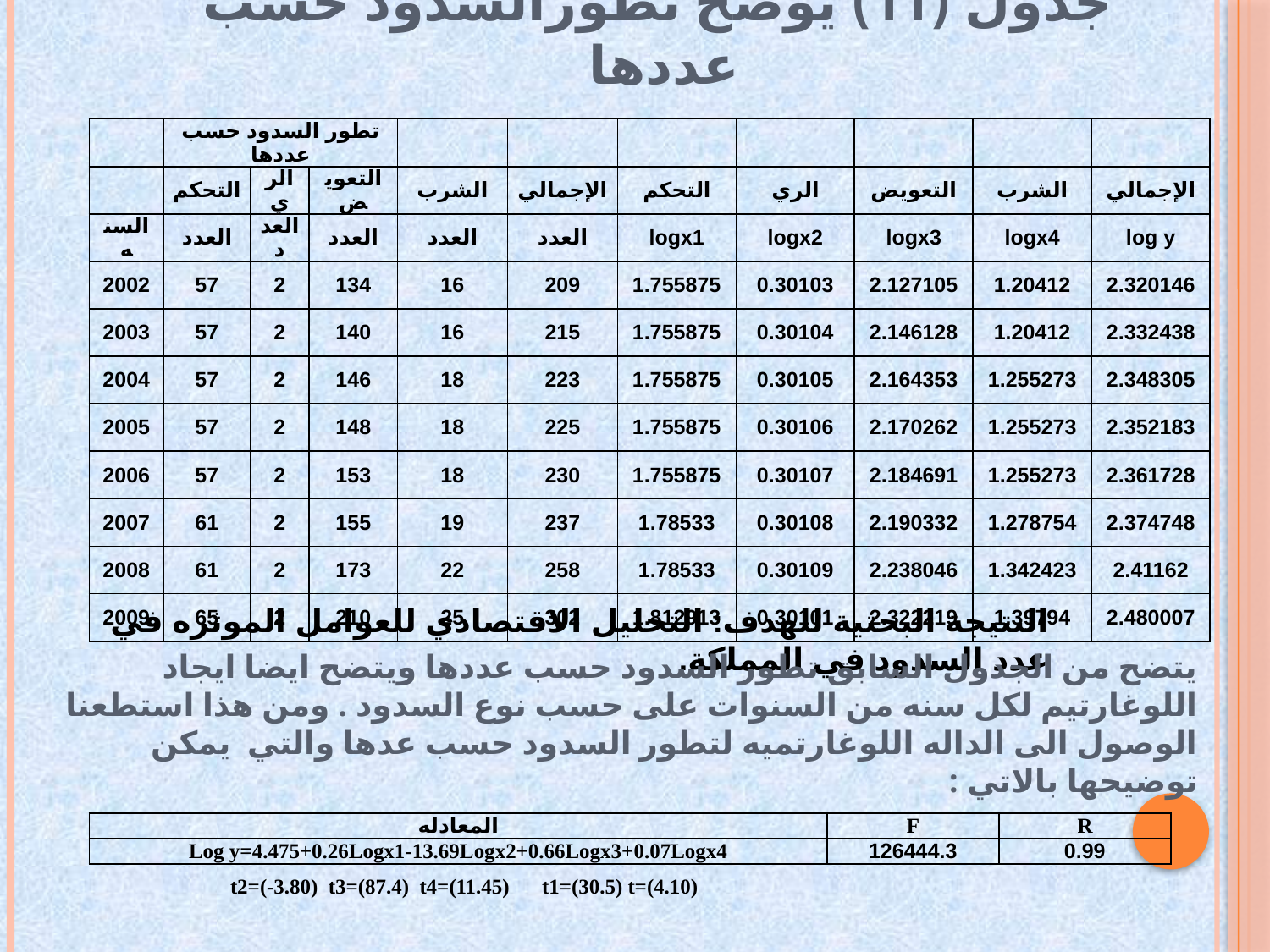

# جدول (11) يوضح تطورالسدود حسب عددها
|  | تطور السدود حسب عددها |  |  |  |  |  |  |  |  |  |
| --- | --- | --- | --- | --- | --- | --- | --- | --- | --- | --- |
|  | التحكم | الري | التعويض | الشرب | الإجمالي | التحكم | الري | التعويض | الشرب | الإجمالي |
| السنه | العدد | العدد | العدد | العدد | العدد | logx1 | logx2 | logx3 | logx4 | log y |
| 2002 | 57 | 2 | 134 | 16 | 209 | 1.755875 | 0.30103 | 2.127105 | 1.20412 | 2.320146 |
| 2003 | 57 | 2 | 140 | 16 | 215 | 1.755875 | 0.30104 | 2.146128 | 1.20412 | 2.332438 |
| 2004 | 57 | 2 | 146 | 18 | 223 | 1.755875 | 0.30105 | 2.164353 | 1.255273 | 2.348305 |
| 2005 | 57 | 2 | 148 | 18 | 225 | 1.755875 | 0.30106 | 2.170262 | 1.255273 | 2.352183 |
| 2006 | 57 | 2 | 153 | 18 | 230 | 1.755875 | 0.30107 | 2.184691 | 1.255273 | 2.361728 |
| 2007 | 61 | 2 | 155 | 19 | 237 | 1.78533 | 0.30108 | 2.190332 | 1.278754 | 2.374748 |
| 2008 | 61 | 2 | 173 | 22 | 258 | 1.78533 | 0.30109 | 2.238046 | 1.342423 | 2.41162 |
| 2009 | 65 | 2 | 210 | 25 | 302 | 1.812913 | 0.30101 | 2.322219 | 1.39794 | 2.480007 |
النتيجة البحثية للهدف: التحليل الاقتصادي للعوامل الموثره في عدد السدود في المملكة.
يتضح من الجدول السابق تطور السدود حسب عددها ويتضح ايضا ايجاد اللوغارتيم لكل سنه من السنوات على حسب نوع السدود . ومن هذا استطعنا الوصول الى الداله اللوغارتميه لتطور السدود حسب عدها والتي  يمكن توضيحها بالاتي :
| المعادله | F | R |
| --- | --- | --- |
| Log y=4.475+0.26Logx1-13.69Logx2+0.66Logx3+0.07Logx4 | 126444.3 | 0.99 |
| t2=(-3.80) t3=(87.4) t4=(11.45) t1=(30.5) t=(4.10) |  |  |